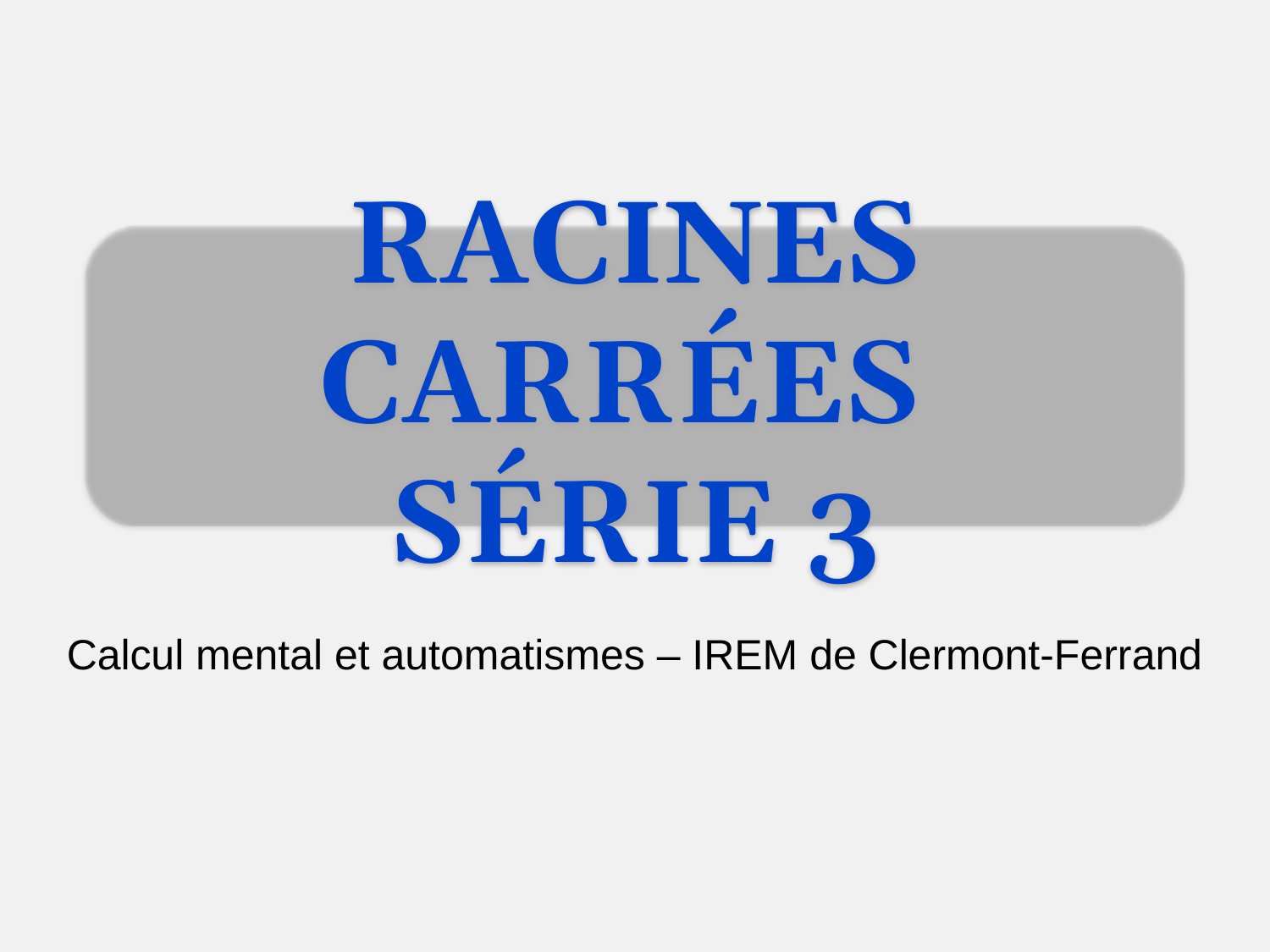

Racines carrées
Série 3
Calcul mental et automatismes – IREM de Clermont-Ferrand